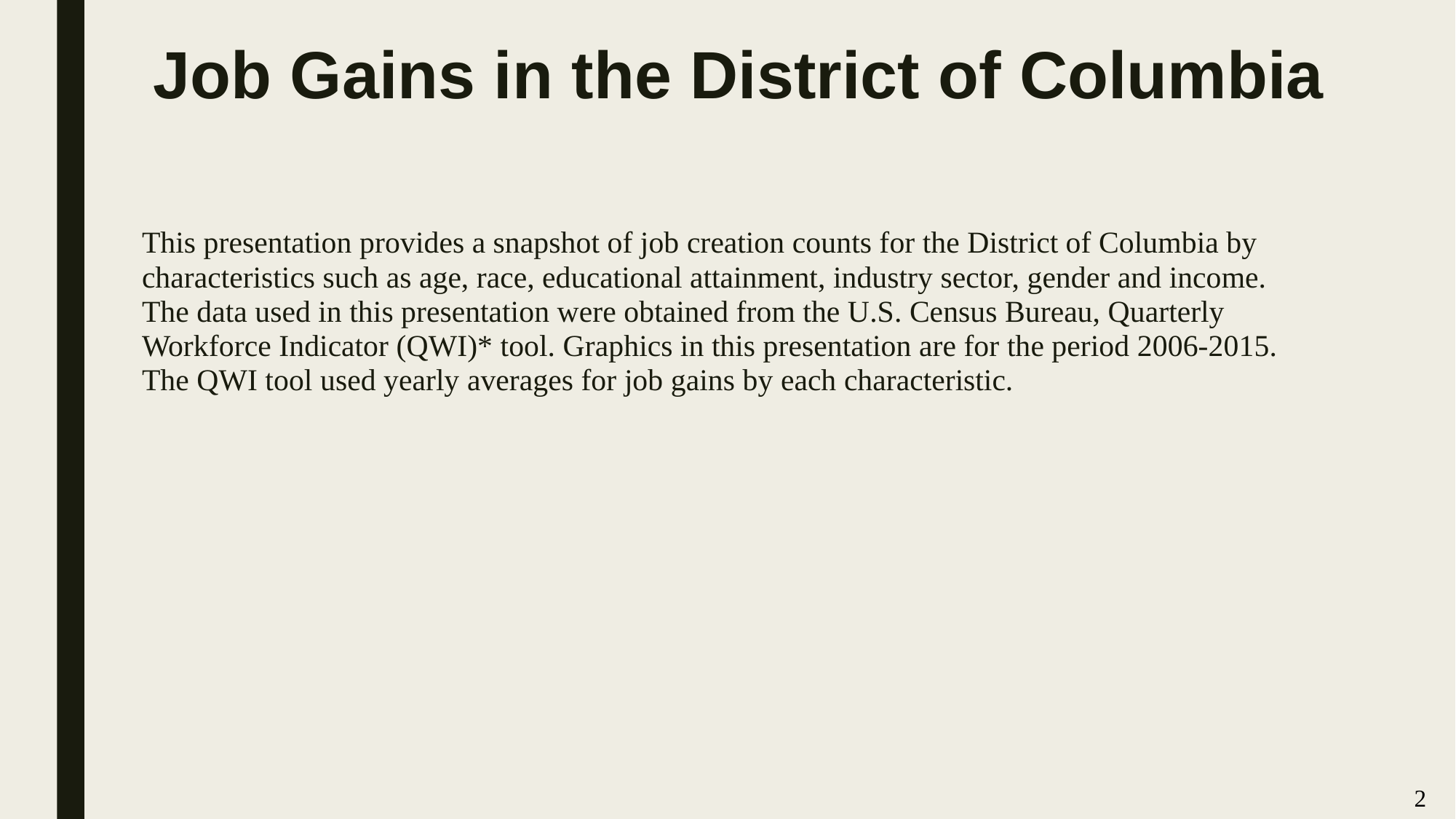

# Job Gains in the District of Columbia
This presentation provides a snapshot of job creation counts for the District of Columbia by characteristics such as age, race, educational attainment, industry sector, gender and income.  The data used in this presentation were obtained from the U.S. Census Bureau, Quarterly Workforce Indicator (QWI)* tool. Graphics in this presentation are for the period 2006-2015. The QWI tool used yearly averages for job gains by each characteristic.

2